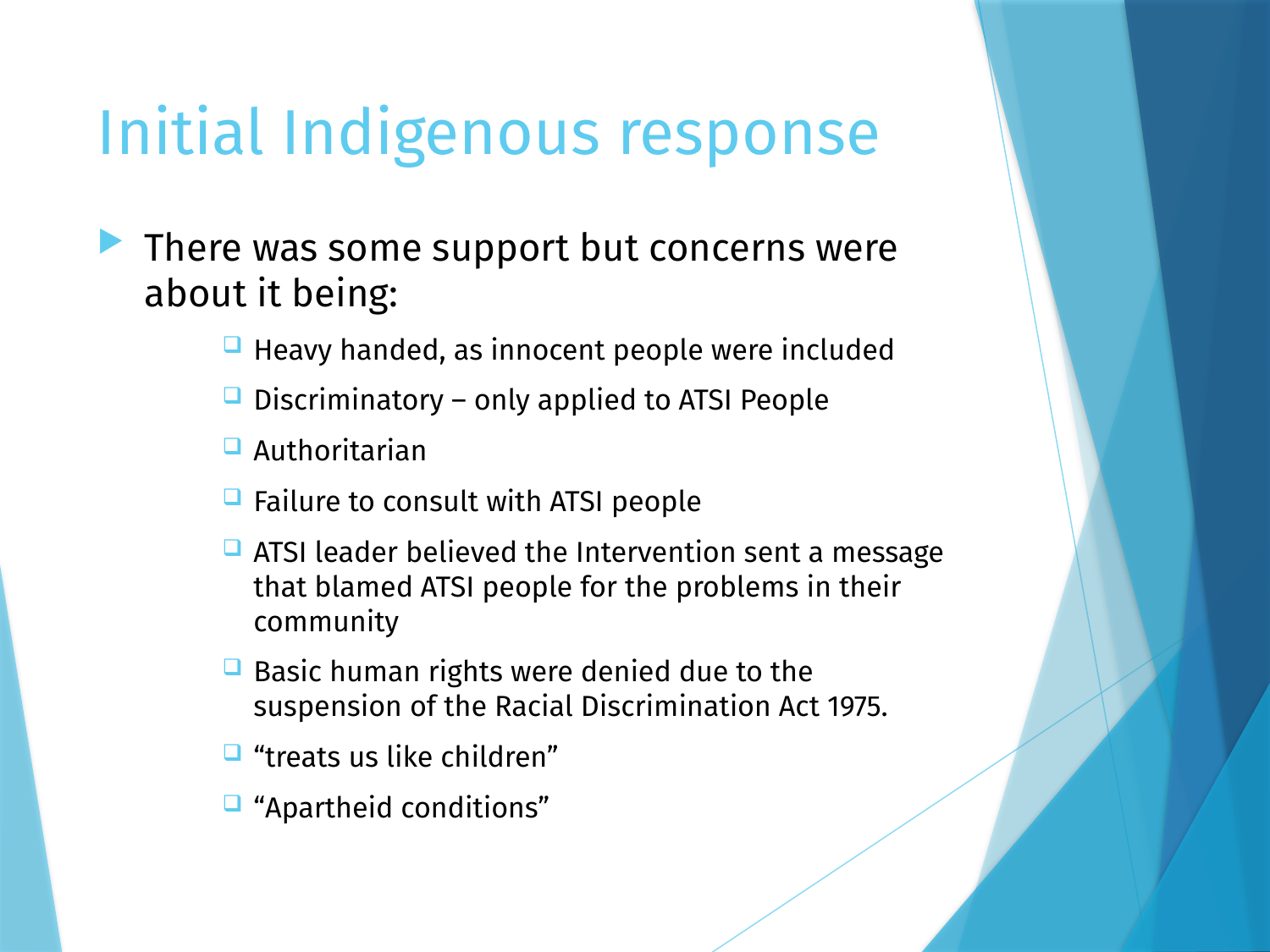

# Initial Indigenous response
There was some support but concerns were about it being:
Heavy handed, as innocent people were included
Discriminatory – only applied to ATSI People
Authoritarian
Failure to consult with ATSI people
ATSI leader believed the Intervention sent a message that blamed ATSI people for the problems in their community
Basic human rights were denied due to the suspension of the Racial Discrimination Act 1975.
“treats us like children”
“Apartheid conditions”